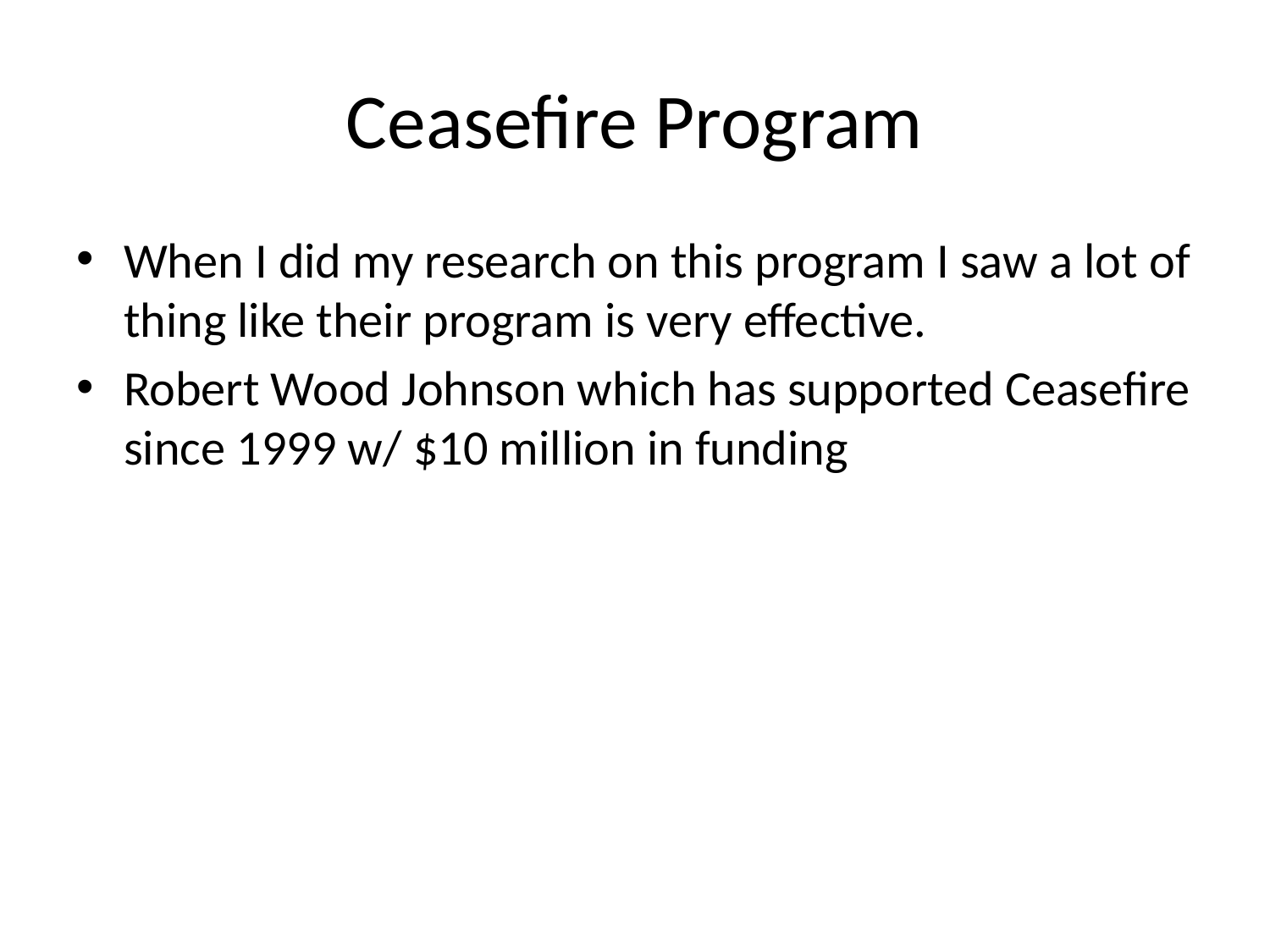

# Ceasefire Program
When I did my research on this program I saw a lot of thing like their program is very effective.
Robert Wood Johnson which has supported Ceasefire since 1999 w/ $10 million in funding